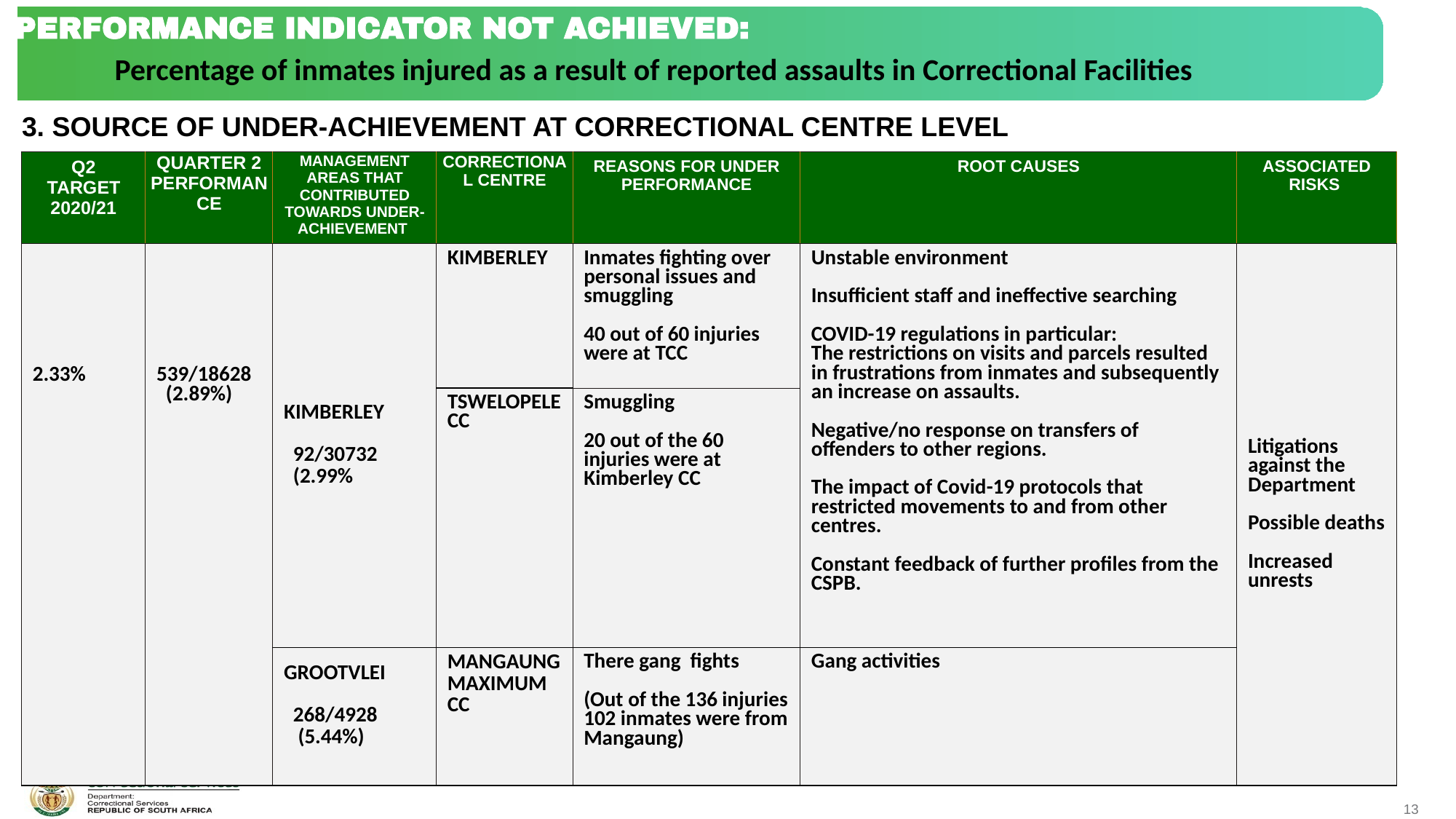

PERFORMANCE INDICATOR NOT ACHIEVED:
Percentage of inmates injured as a result of reported assaults in Correctional Facilities

     3. SOURCE OF UNDER-ACHIEVEMENT AT CORRECTIONAL CENTRE LEVEL
| Q2 TARGET 2020/21 | QUARTER 2 PERFORMANCE | MANAGEMENT AREAS THAT CONTRIBUTED TOWARDS UNDER-ACHIEVEMENT | CORRECTIONAL CENTRE | REASONS FOR UNDER PERFORMANCE | ROOT CAUSES | ASSOCIATED RISKS |
| --- | --- | --- | --- | --- | --- | --- |
| 2.33% | 539/18628 (2.89%) | KIMBERLEY 92/30732 (2.99% | KIMBERLEY | Inmates fighting over personal issues and smuggling 40 out of 60 injuries were at TCC | Unstable environment Insufficient staff and ineffective searching COVID-19 regulations in particular: The restrictions on visits and parcels resulted in frustrations from inmates and subsequently an increase on assaults. Negative/no response on transfers of offenders to other regions. The impact of Covid-19 protocols that restricted movements to and from other centres. Constant feedback of further profiles from the CSPB. | Litigations against the Department Possible deaths Increased unrests |
|  |  |  | TSWELOPELE CC | Smuggling 20 out of the 60 injuries were at Kimberley CC |  |  |
|  |  | GROOTVLEI 268/4928 (5.44%) | MANGAUNG MAXIMUM CC | There gang fights (Out of the 136 injuries 102 inmates were from Mangaung) | Gang activities |  |